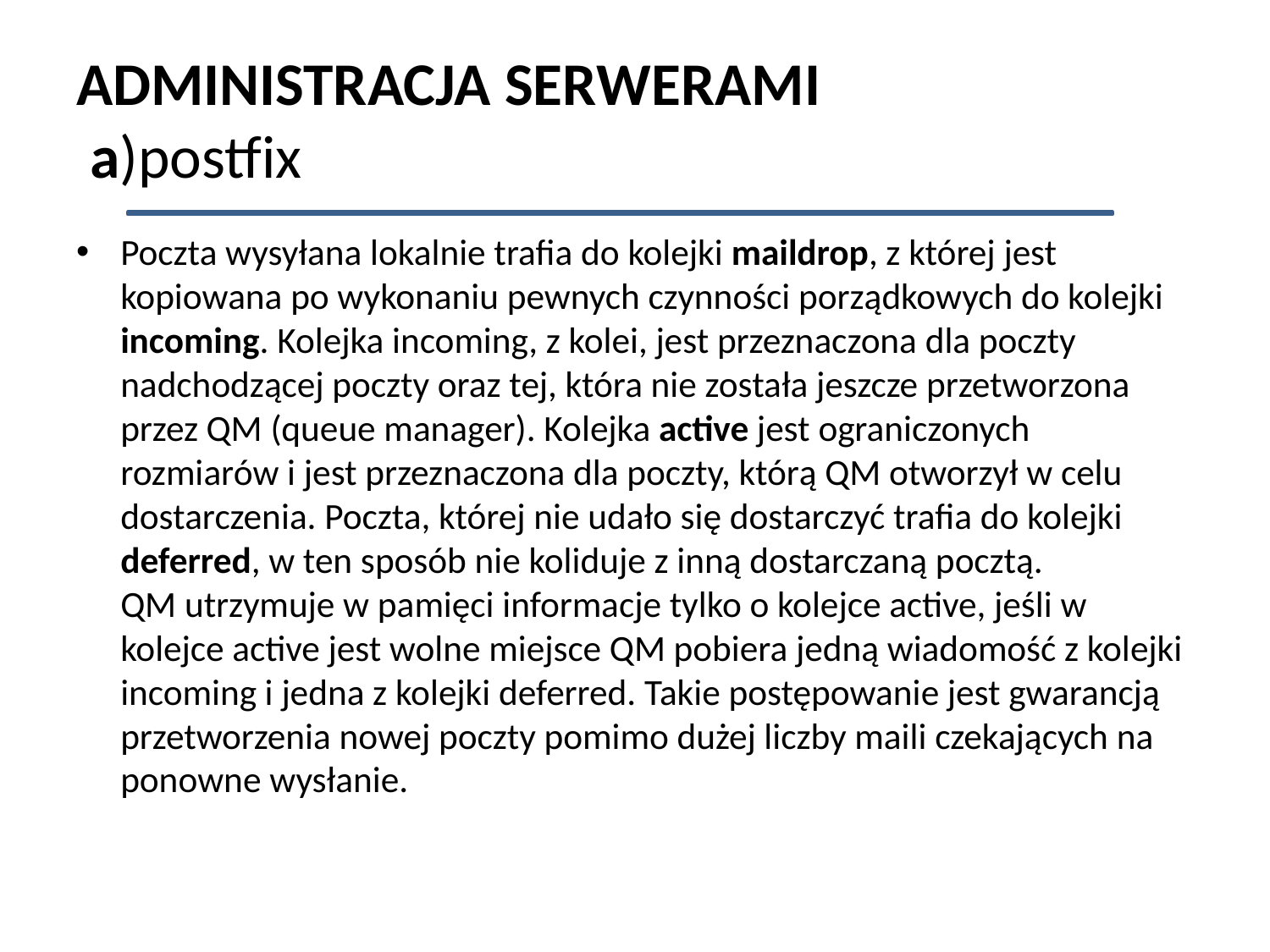

# ADMINISTRACJA SERWERAMI a)postfix

Poczta wysyłana lokalnie trafia do kolejki maildrop, z której jest kopiowana po wykonaniu pewnych czynności porządkowych do kolejki incoming. Kolejka incoming, z kolei, jest przeznaczona dla poczty nadchodzącej poczty oraz tej, która nie została jeszcze przetworzona przez QM (queue manager). Kolejka active jest ograniczonych rozmiarów i jest przeznaczona dla poczty, którą QM otworzył w celu dostarczenia. Poczta, której nie udało się dostarczyć trafia do kolejki deferred, w ten sposób nie koliduje z inną dostarczaną pocztą.
QM utrzymuje w pamięci informacje tylko o kolejce active, jeśli w kolejce active jest wolne miejsce QM pobiera jedną wiadomość z kolejki incoming i jedna z kolejki deferred. Takie postępowanie jest gwarancją przetworzenia nowej poczty pomimo dużej liczby maili czekających na ponowne wysłanie.